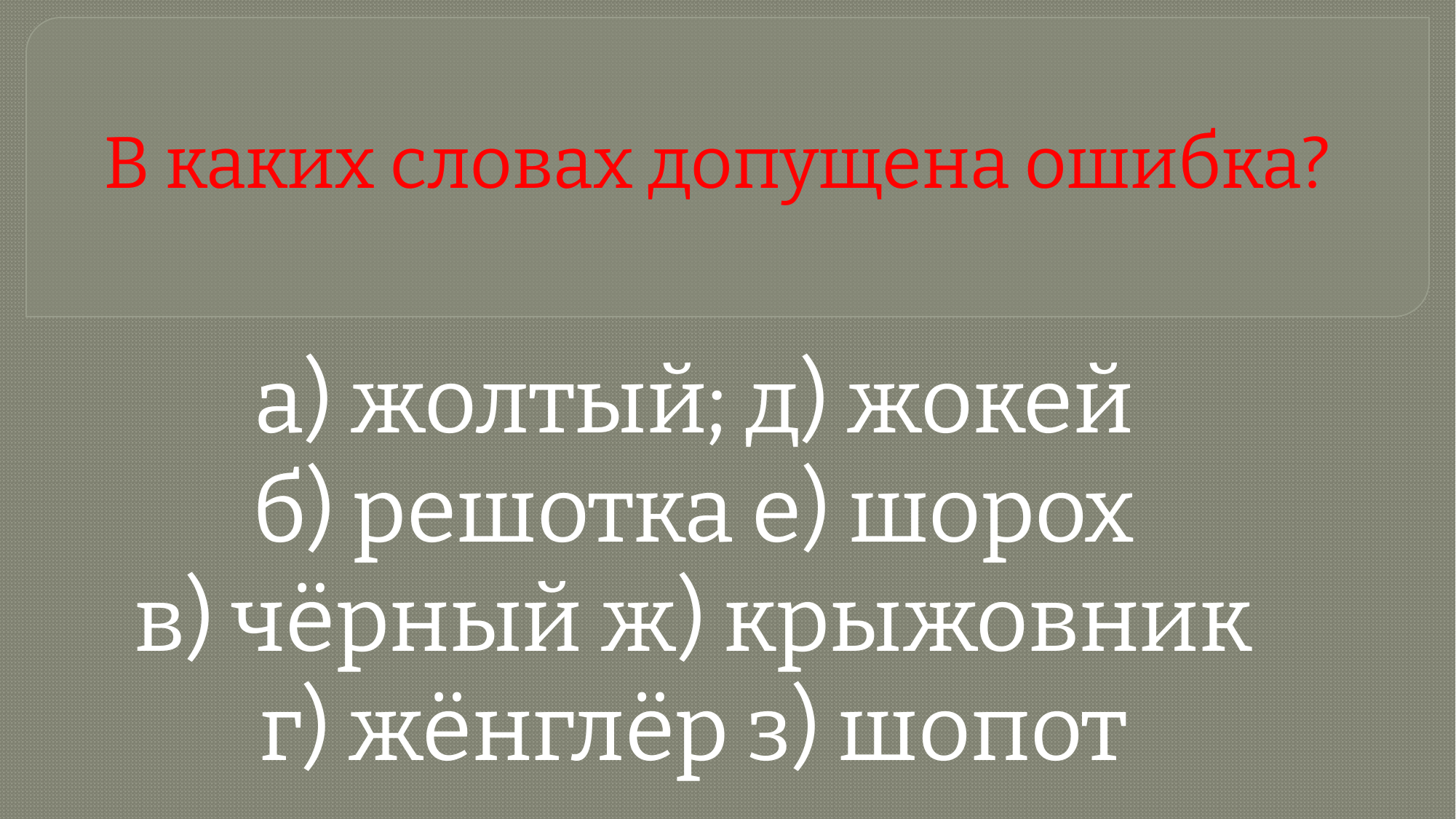

# В каких словах допущена ошибка?
а) жолтый; д) жокей
б) решотка е) шорох
в) чёрный ж) крыжовник
г) жёнглёр з) шопот